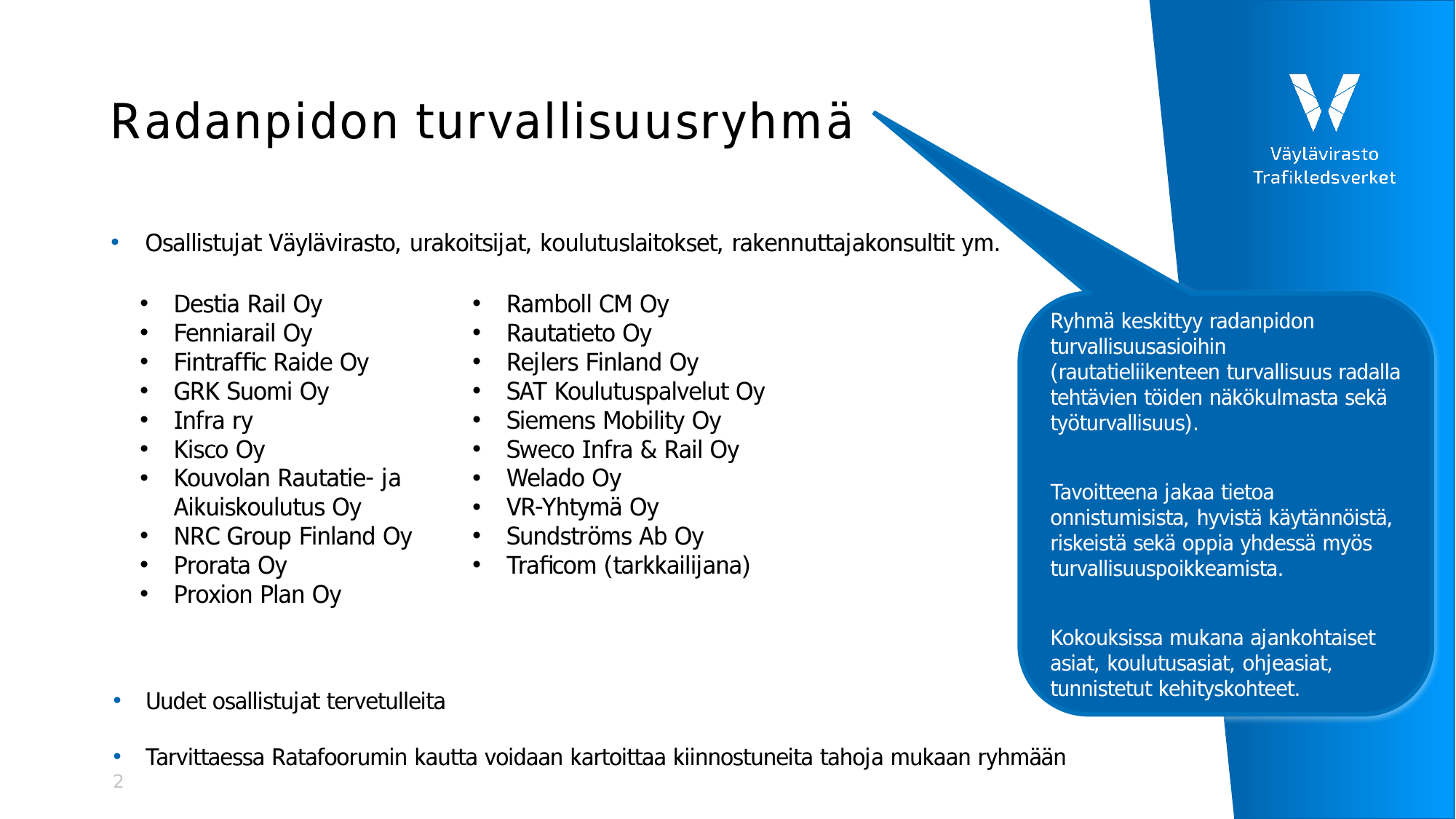

# Radanpidon turvallisuusryhmä
Osallistujat Väylävirasto, urakoitsijat, koulutuslaitokset, rakennuttajakonsultit ym.

Destia Rail Oy
Fenniarail Oy
Fintraffic Raide Oy
GRK Suomi Oy
Infra ry
Kisco Oy
Kouvolan Rautatie- ja Aikuiskoulutus Oy
NRC Group Finland Oy
Prorata Oy
Proxion Plan Oy

Ramboll CM Oy
Rautatieto Oy
Rejlers Finland Oy
SAT Koulutuspalvelut Oy
Siemens Mobility Oy
Sweco Infra & Rail Oy
Welado Oy
VR-Yhtymä Oy
Sundströms Ab Oy
Traficom (tarkkailijana)

Ryhmä keskittyy radanpidon turvallisuusasioihin (rautatieliikenteen turvallisuus radalla tehtävien töiden näkökulmasta sekä työturvallisuus).

Tavoitteena jakaa tietoa onnistumisista, hyvistä käytännöistä, riskeistä sekä oppia yhdessä myös turvallisuuspoikkeamista.

Kokouksissa mukana ajankohtaiset asiat, koulutusasiat, ohjeasiat, tunnistetut kehityskohteet.
Uudet osallistujat tervetulleita
Tarvittaessa Ratafoorumin kautta voidaan kartoittaa kiinnostuneita tahoja mukaan ryhmään
2